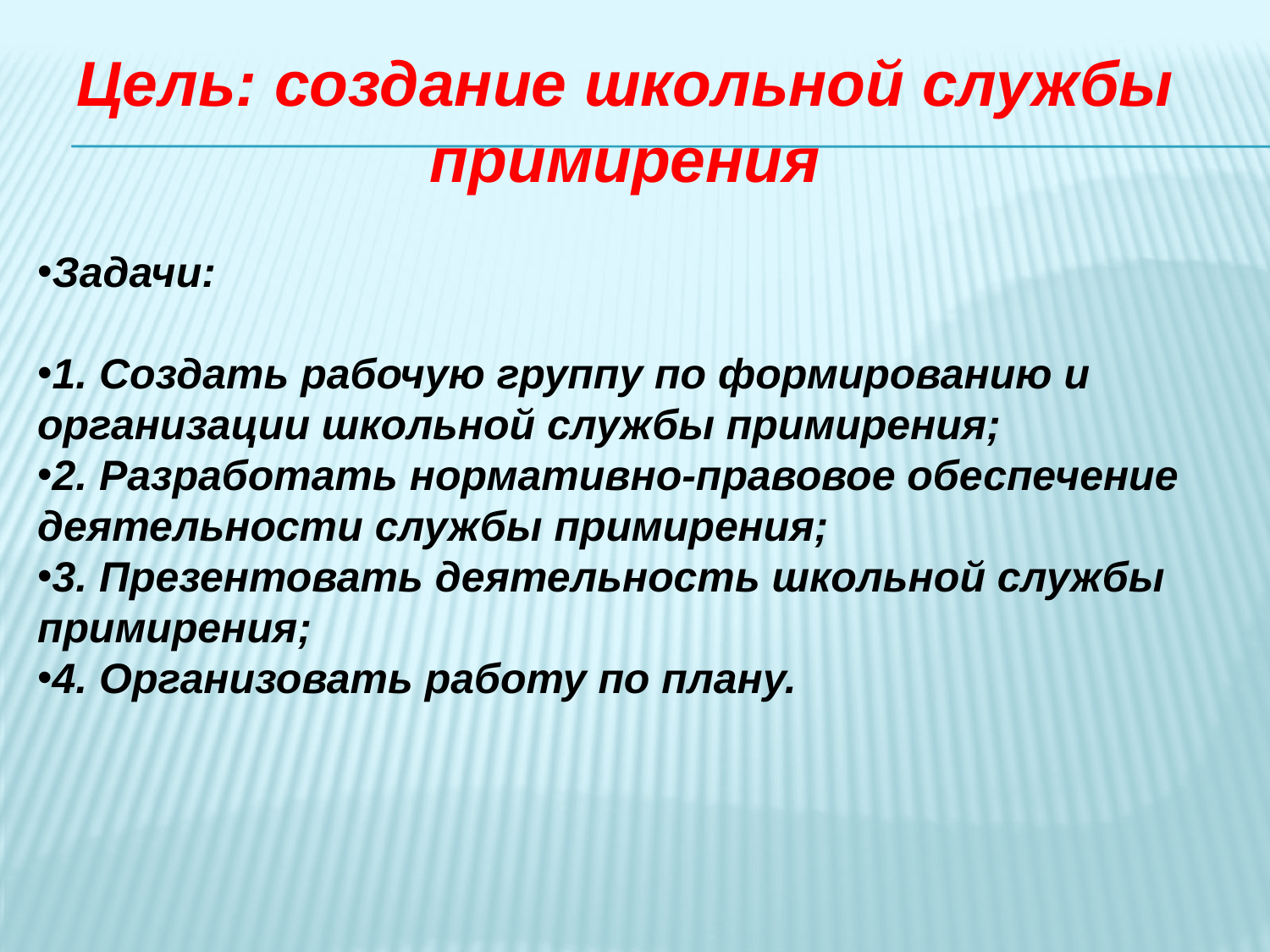

Цель: создание школьной службы примирения

Задачи:

1. Создать рабочую группу по формированию и организации школьной службы примирения;
2. Разработать нормативно-правовое обеспечение деятельности службы примирения;
3. Презентовать деятельность школьной службы примирения;
4. Организовать работу по плану.